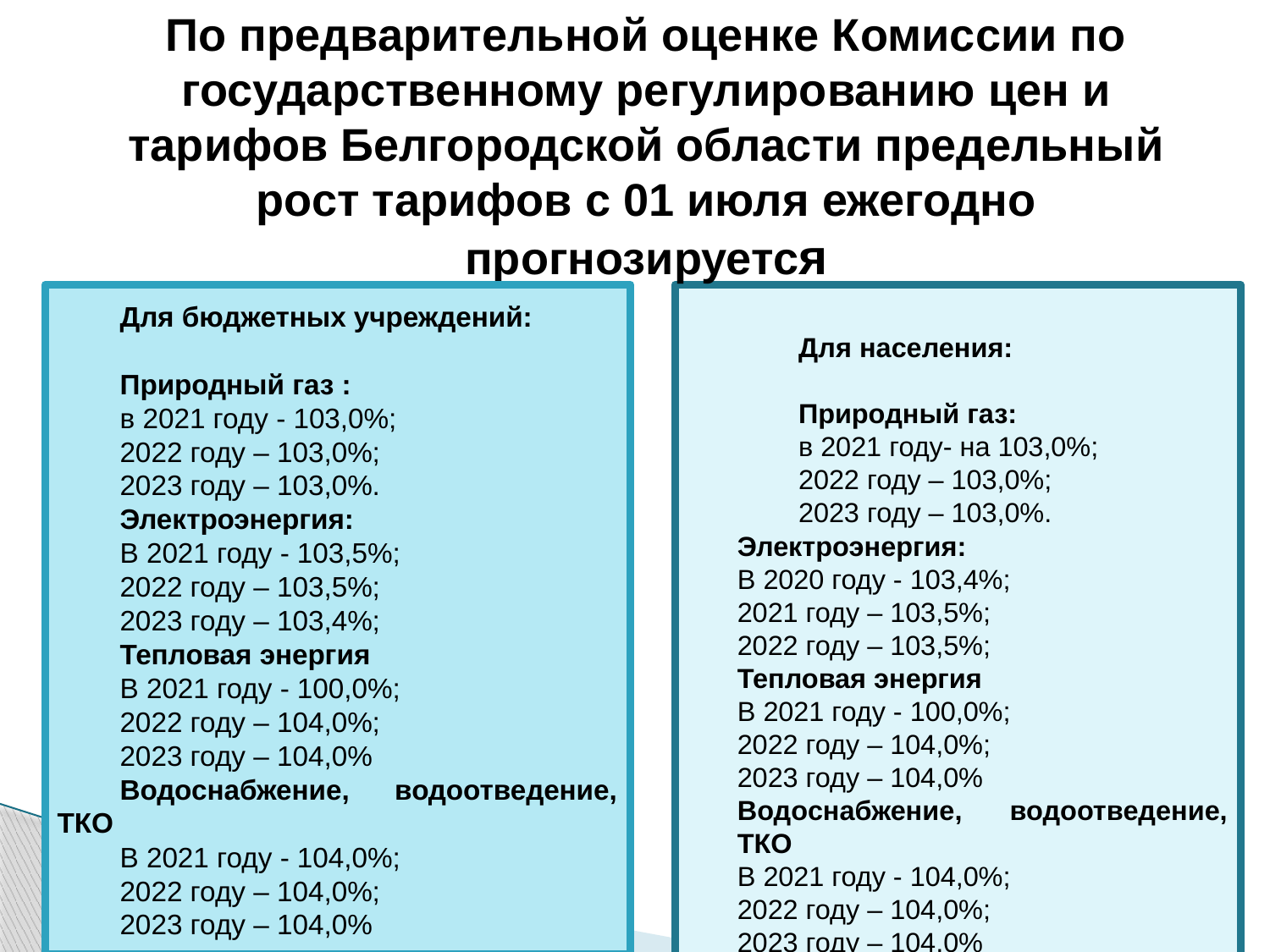

# По предварительной оценке Комиссии по государственному регулированию цен и тарифов Белгородской области предельный рост тарифов с 01 июля ежегодно прогнозируется
Для бюджетных учреждений:

Природный газ :
в 2021 году - 103,0%;
2022 году – 103,0%;
2023 году – 103,0%.
Электроэнергия:
В 2021 году - 103,5%;
2022 году – 103,5%;
2023 году – 103,4%;
Тепловая энергия
В 2021 году - 100,0%;
2022 году – 104,0%;
2023 году – 104,0%
Водоснабжение, водоотведение, ТКО
В 2021 году - 104,0%;
2022 году – 104,0%;
2023 году – 104,0%

Для населения:

Природный газ:
в 2021 году- на 103,0%;
2022 году – 103,0%;
2023 году – 103,0%.
	Электроэнергия:
	В 2020 году - 103,4%;
	2021 году – 103,5%;
	2022 году – 103,5%;
	Тепловая энергия
	В 2021 году - 100,0%;
	2022 году – 104,0%;
	2023 году – 104,0%
Водоснабжение, водоотведение, ТКО
	В 2021 году - 104,0%;
	2022 году – 104,0%;
	2023 году – 104,0%